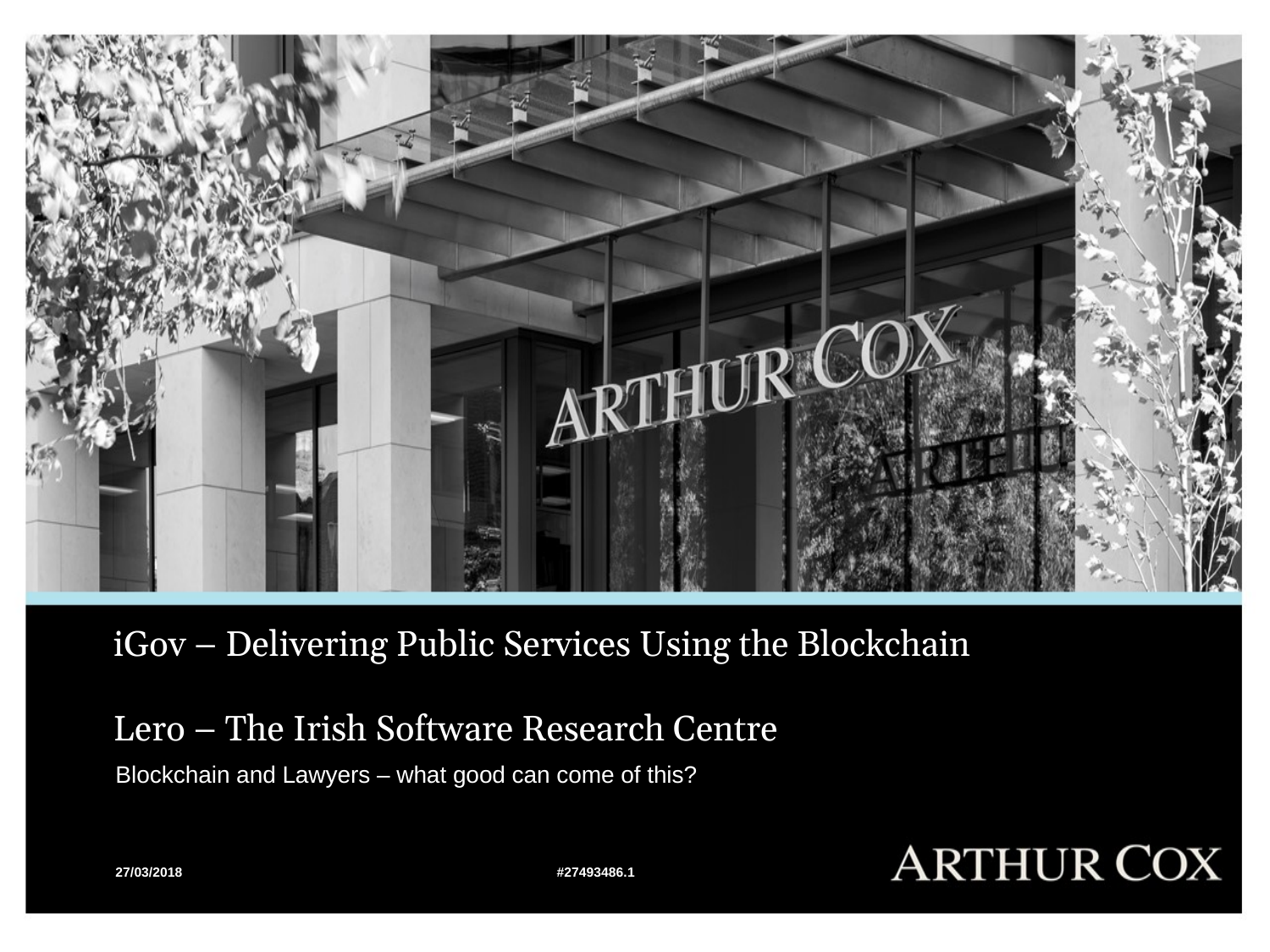

# iGov – Delivering Public Services Using the Blockchain Lero – The Irish Software Research Centre
Blockchain and Lawyers – what good can come of this?
27/03/2018
#27493486.1